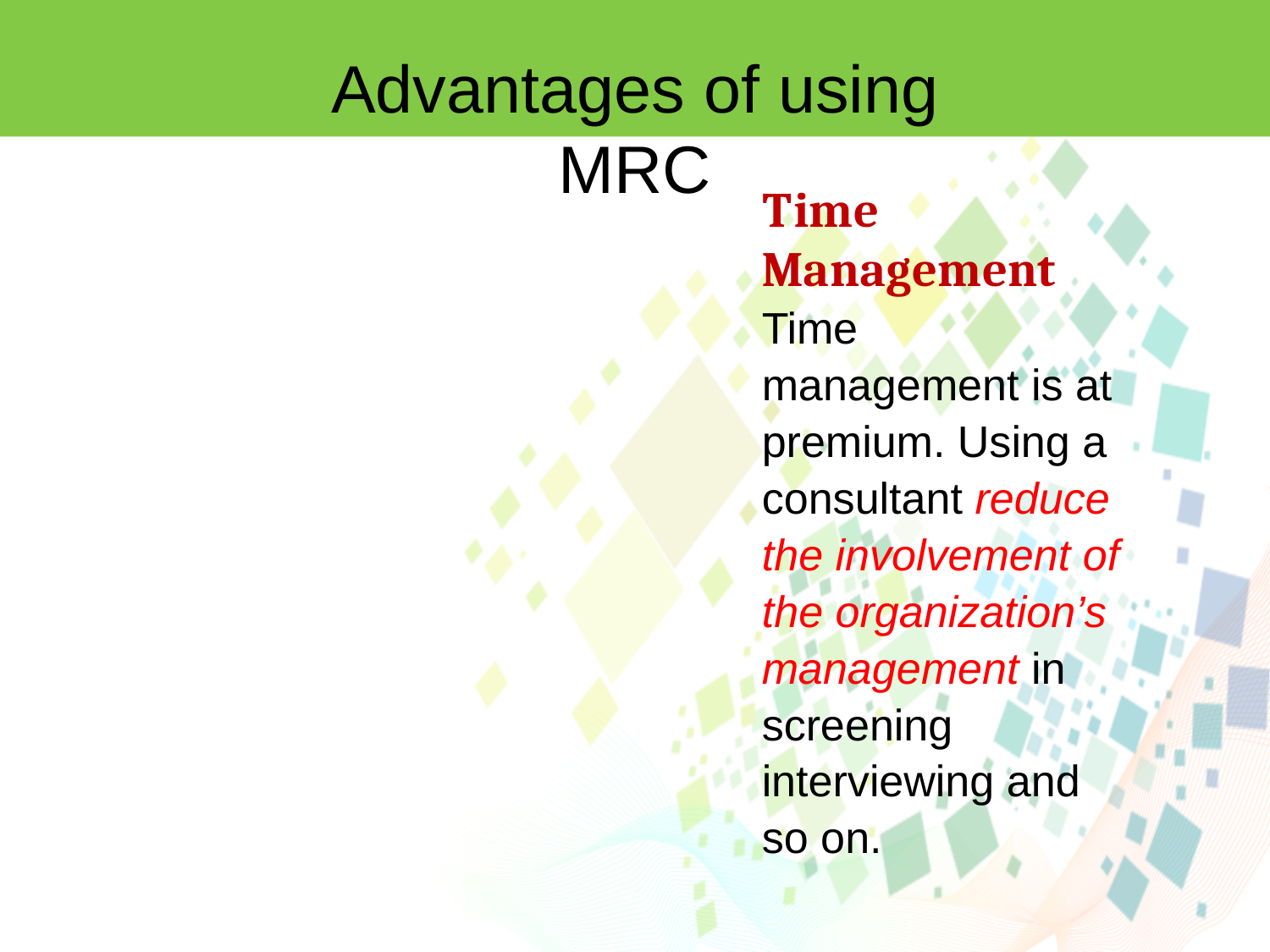

Advantages of using MRC
Time Management
Time management is at premium. Using a consultant reduce the involvement of the organization’s management in screening interviewing and so on.